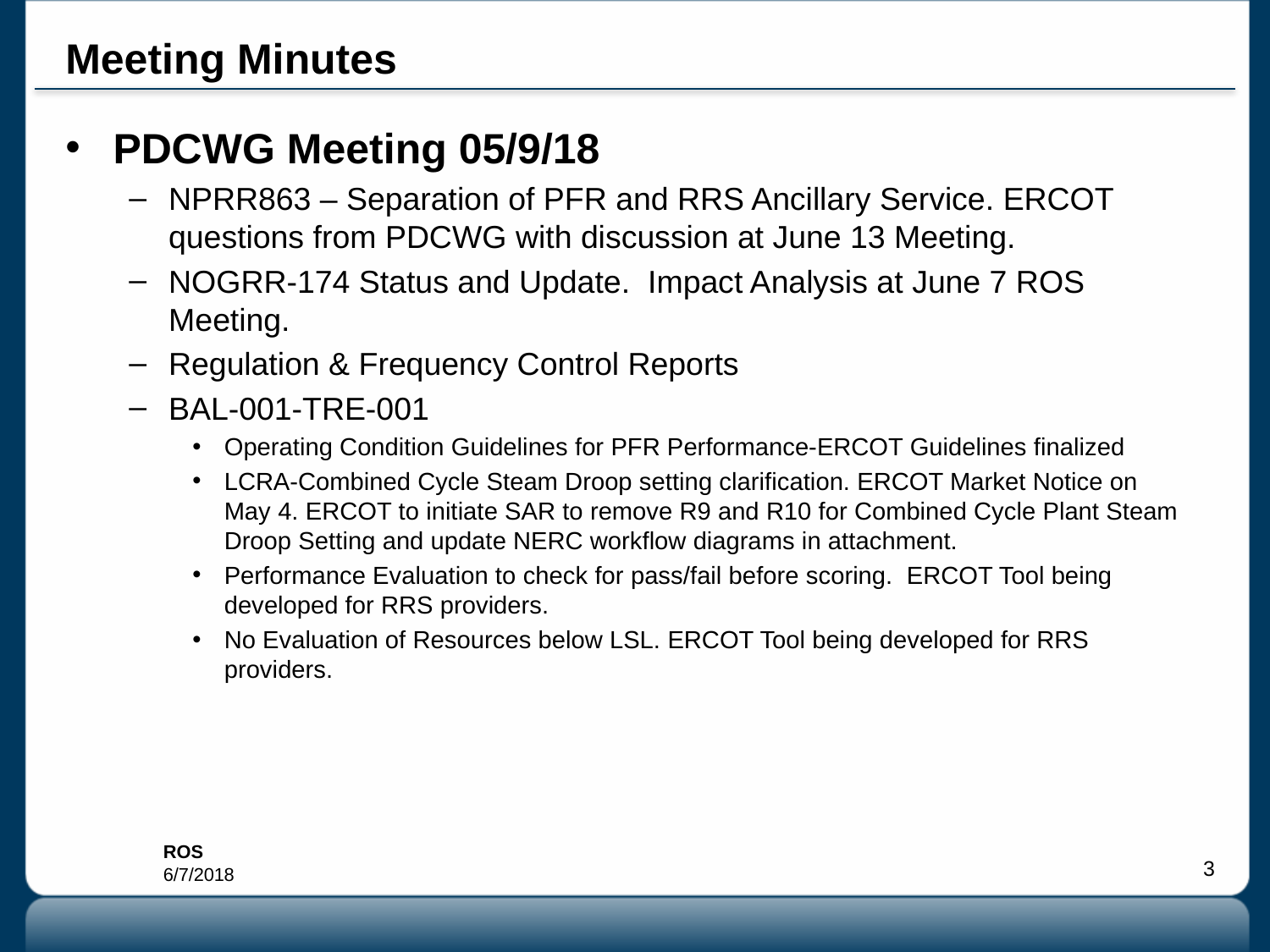

# Meeting Minutes
PDCWG Meeting 05/9/18
NPRR863 – Separation of PFR and RRS Ancillary Service. ERCOT questions from PDCWG with discussion at June 13 Meeting.
NOGRR-174 Status and Update.  Impact Analysis at June 7 ROS Meeting.
Regulation & Frequency Control Reports
BAL-001-TRE-001
Operating Condition Guidelines for PFR Performance-ERCOT Guidelines finalized
LCRA-Combined Cycle Steam Droop setting clarification. ERCOT Market Notice on May 4. ERCOT to initiate SAR to remove R9 and R10 for Combined Cycle Plant Steam Droop Setting and update NERC workflow diagrams in attachment.
Performance Evaluation to check for pass/fail before scoring.  ERCOT Tool being developed for RRS providers.
No Evaluation of Resources below LSL. ERCOT Tool being developed for RRS providers.